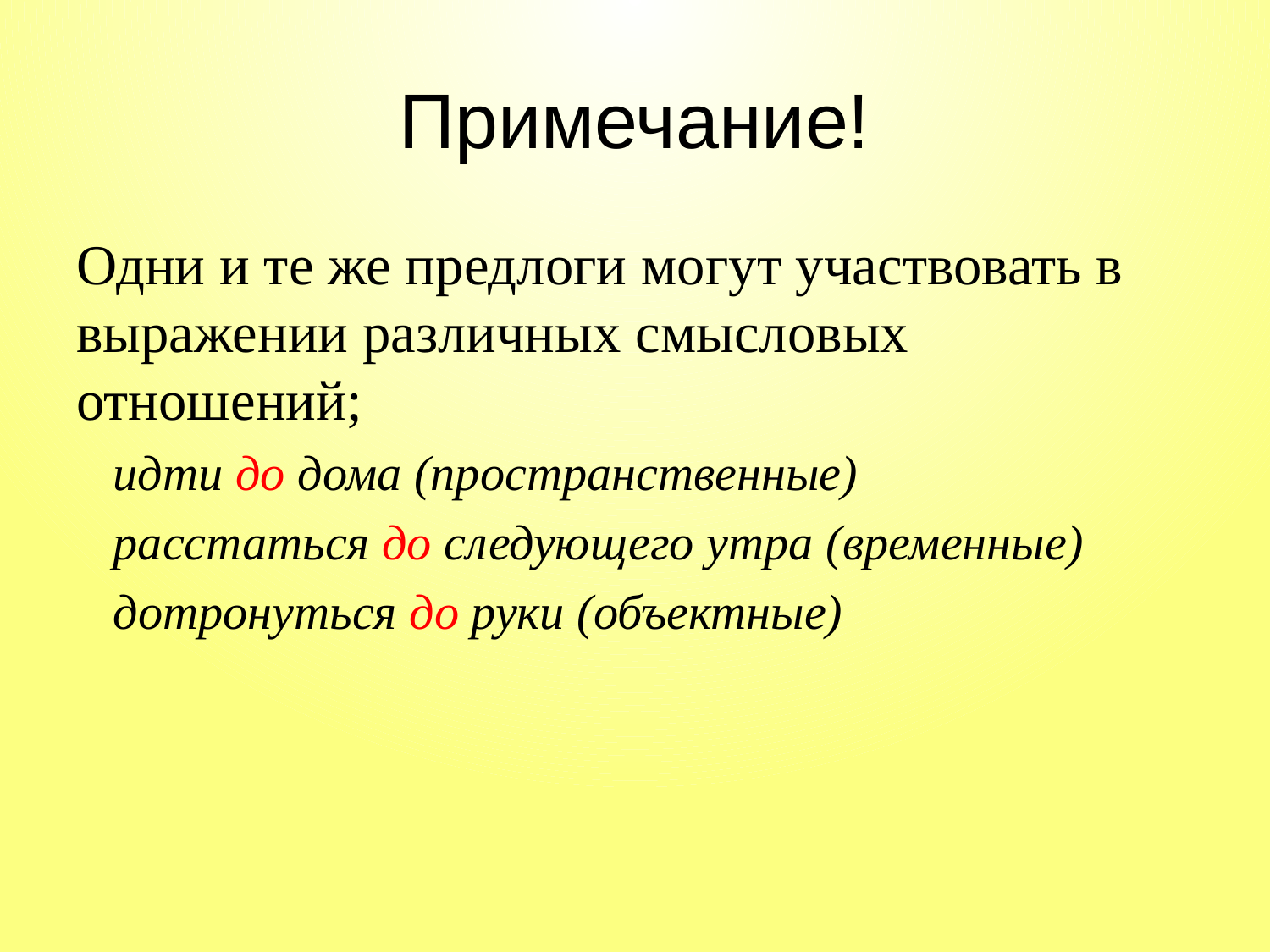

# Примечание!
Одни и те же предлоги могут участвовать в выражении различных смысловых отношений;
идти до дома (пространственные)
расстаться до следующего утра (временные)
дотронуться до руки (объектные)